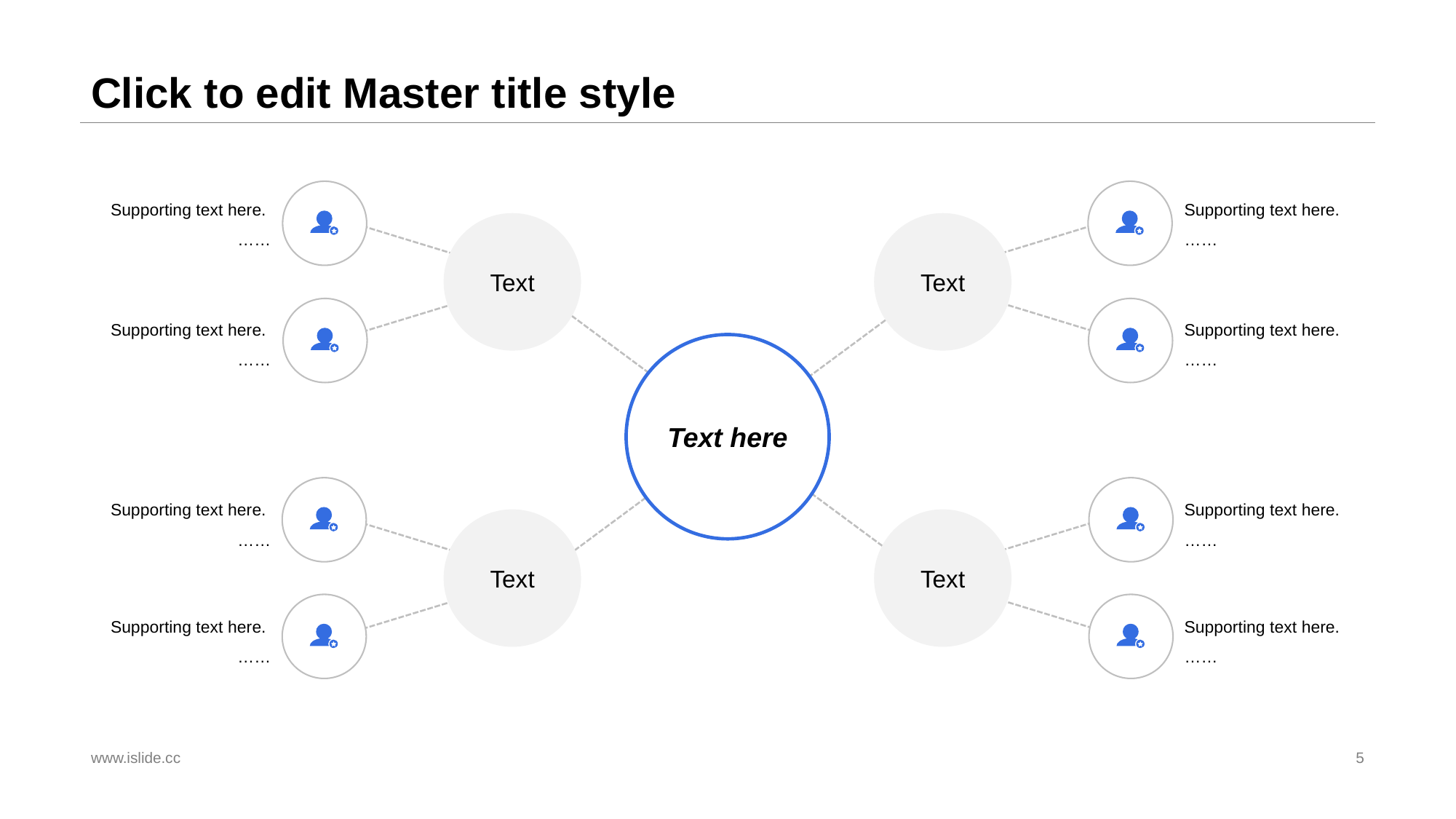

# Click to edit Master title style

Text
Text

Text here

Text
Text

Supporting text here.
……
Supporting text here.
……
Supporting text here.
……
Supporting text here.
……
Supporting text here.
……
Supporting text here.
……
Supporting text here.
……
Supporting text here.
……
www.islide.cc
5